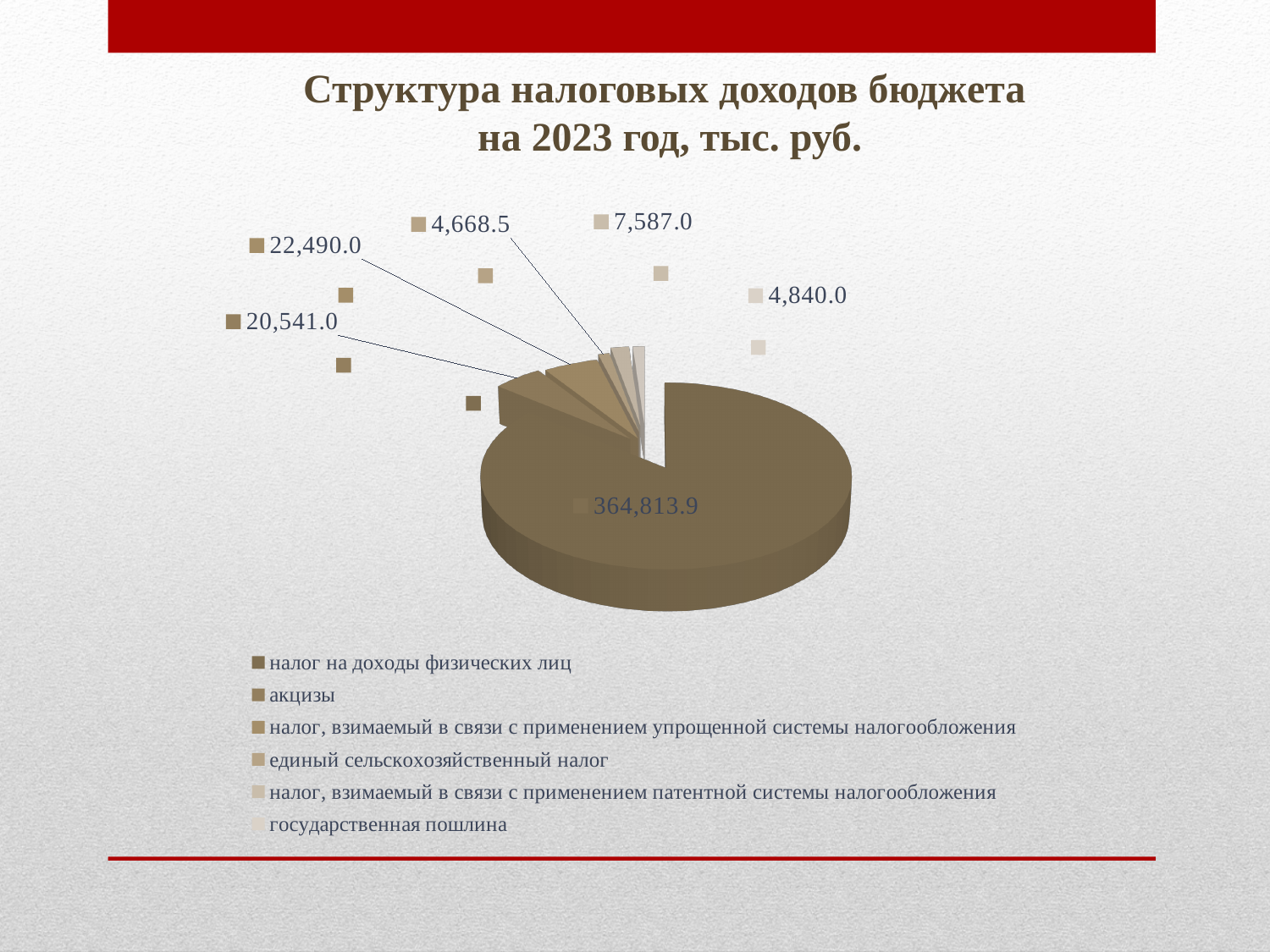

Структура налоговых доходов бюджета
на 2023 год, тыс. руб.

[unsupported chart]

[unsupported chart]

### Chart

| Category |
|---|